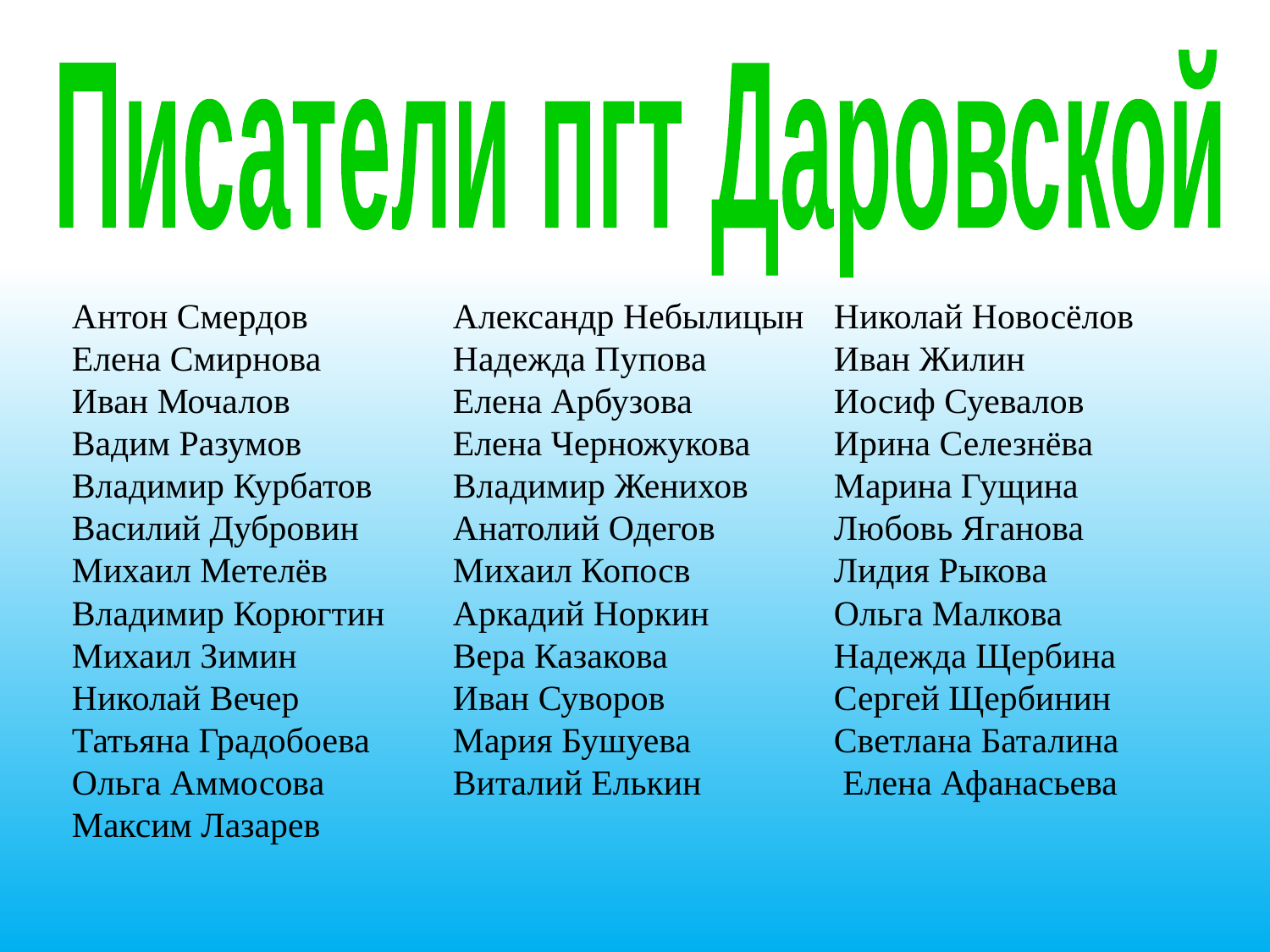

Писатели пгт Даровской
Антон Смердов		Александр Небылицын	Николай Новосёлов
Елена Смирнова		Надежда Пупова		Иван Жилин
Иван Мочалов		Елена Арбузова		Иосиф Суевалов
Вадим Разумов		Елена Черножукова	Ирина Селезнёва
Владимир Курбатов	Владимир Женихов	Марина Гущина
Василий Дубровин	Анатолий Одегов	Любовь Яганова
Михаил Метелёв	Михаил Копосв		Лидия Рыкова
Владимир Корюгтин	Аркадий Норкин	Ольга Малкова
Михаил Зимин		Вера Казакова		Надежда Щербина
Николай Вечер		Иван Суворов		Сергей Щербинин
Татьяна Градобоева	Мария Бушуева		Светлана Баталина
Ольга Аммосова		Виталий Елькин		 Елена Афанасьева
Максим Лазарев